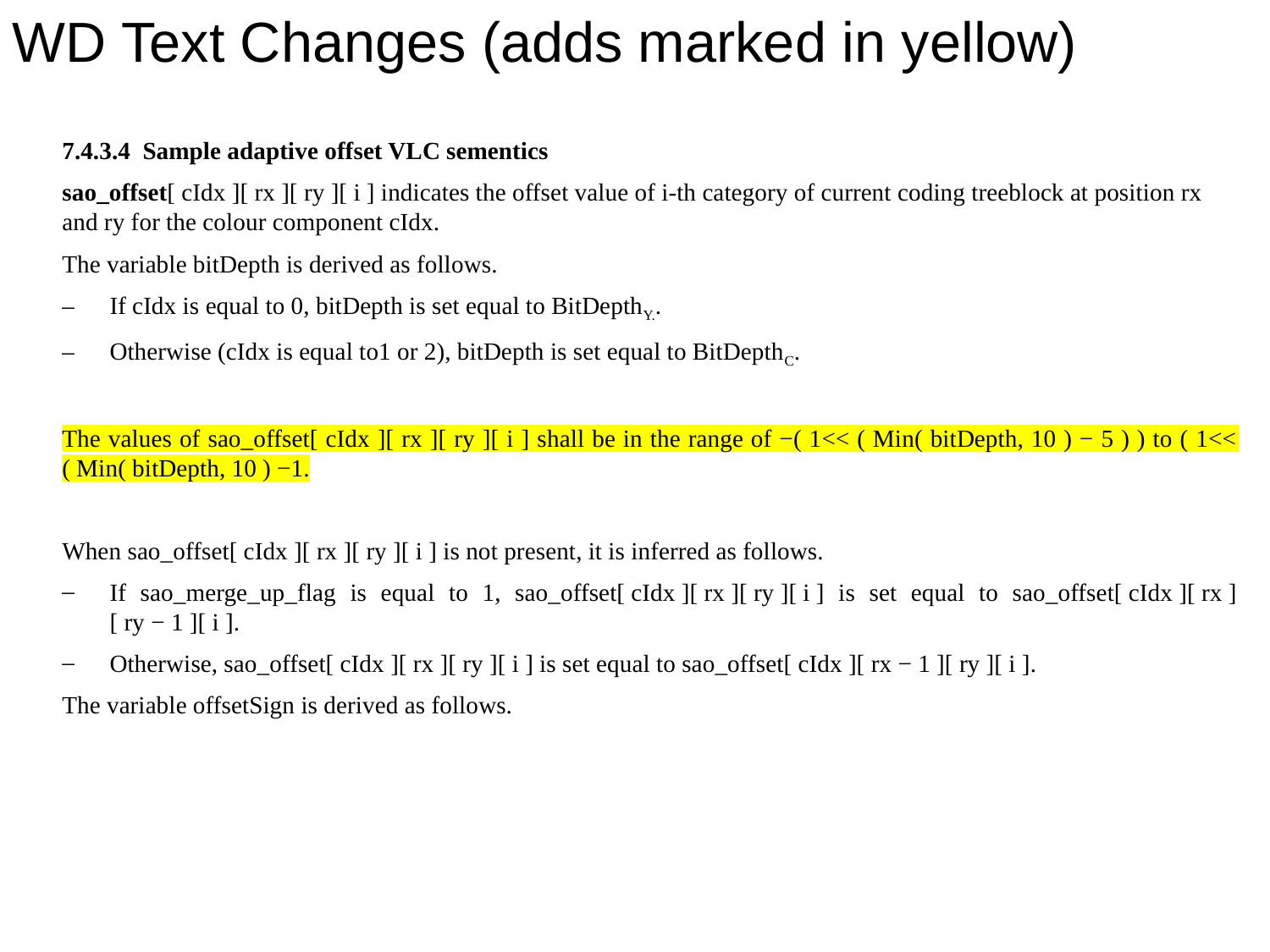

WD Text Changes (adds marked in yellow)
7.4.3.4  Sample adaptive offset VLC sementics
sao_offset[ cIdx ][ rx ][ ry ][ i ] indicates the offset value of i-th category of current coding treeblock at position rx and ry for the colour component cIdx.
The variable bitDepth is derived as follows.
If cIdx is equal to 0, bitDepth is set equal to BitDepthY..
Otherwise (cIdx is equal to1 or 2), bitDepth is set equal to BitDepthC.

The values of sao_offset[ cIdx ][ rx ][ ry ][ i ] shall be in the range of −( 1<< ( Min( bitDepth, 10 ) − 5 ) ) to ( 1<< ( Min( bitDepth, 10 ) −1.

When sao_offset[ cIdx ][ rx ][ ry ][ i ] is not present, it is inferred as follows.
If sao_merge_up_flag is equal to 1, sao_offset[ cIdx ][ rx ][ ry ][ i ] is set equal to sao_offset[ cIdx ][ rx ][ ry − 1 ][ i ].
Otherwise, sao_offset[ cIdx ][ rx ][ ry ][ i ] is set equal to sao_offset[ cIdx ][ rx − 1 ][ ry ][ i ].
The variable offsetSign is derived as follows.